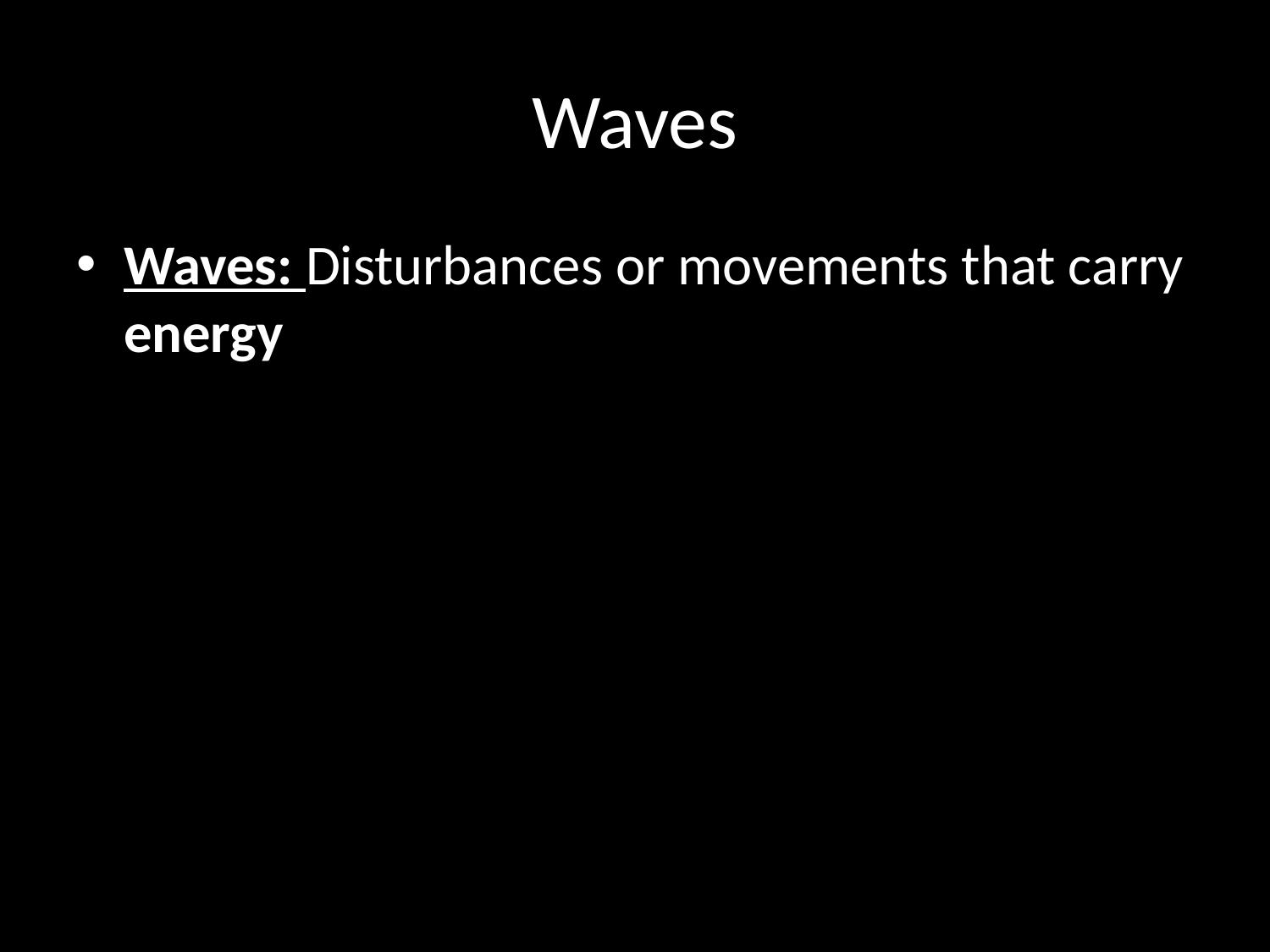

# Waves
Waves: Disturbances or movements that carry energy